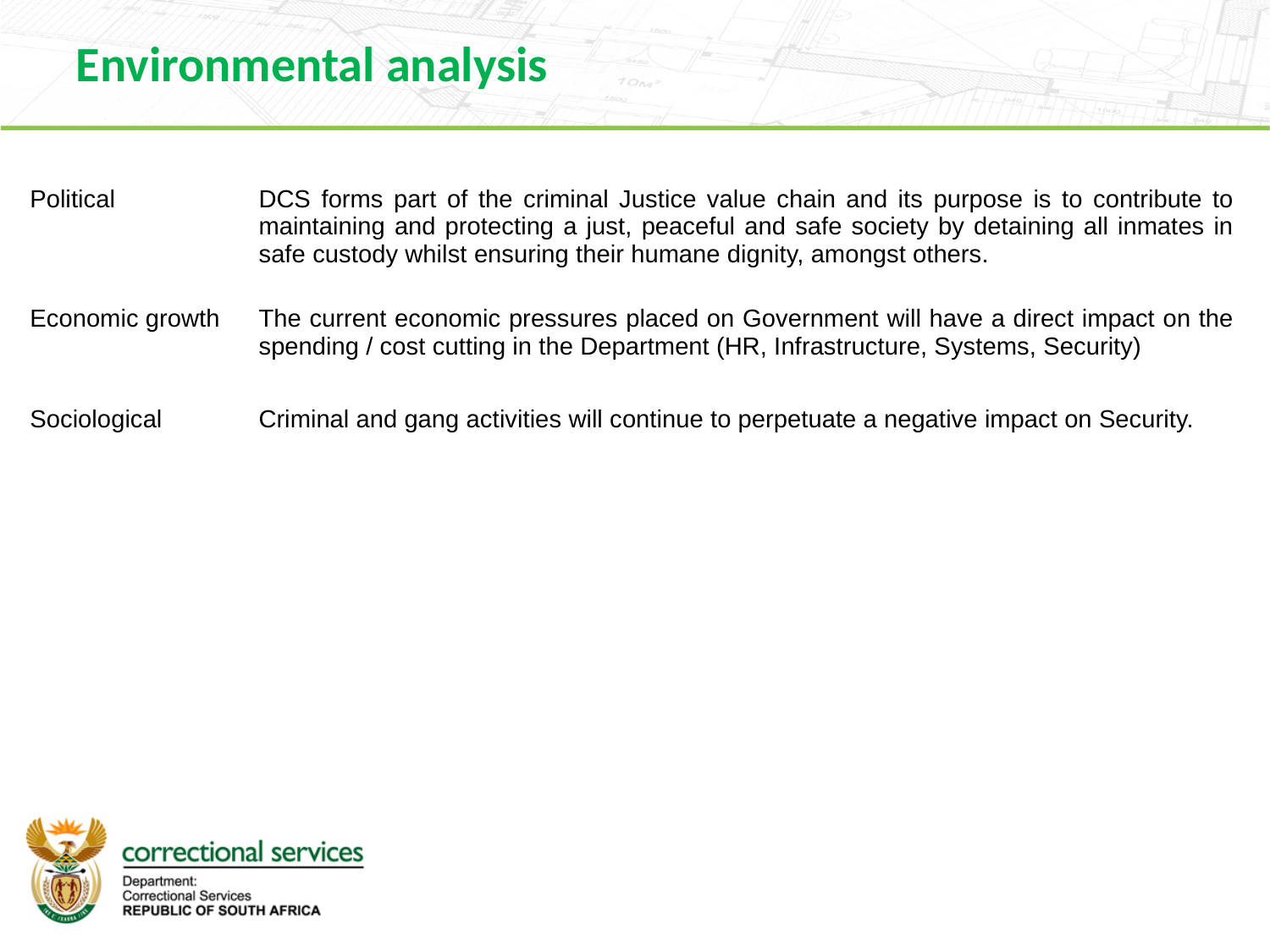

Environmental analysis
| Political | DCS forms part of the criminal Justice value chain and its purpose is to contribute to maintaining and protecting a just, peaceful and safe society by detaining all inmates in safe custody whilst ensuring their humane dignity, amongst others. |
| --- | --- |
| Economic growth | The current economic pressures placed on Government will have a direct impact on the spending / cost cutting in the Department (HR, Infrastructure, Systems, Security) |
| Sociological | Criminal and gang activities will continue to perpetuate a negative impact on Security. |